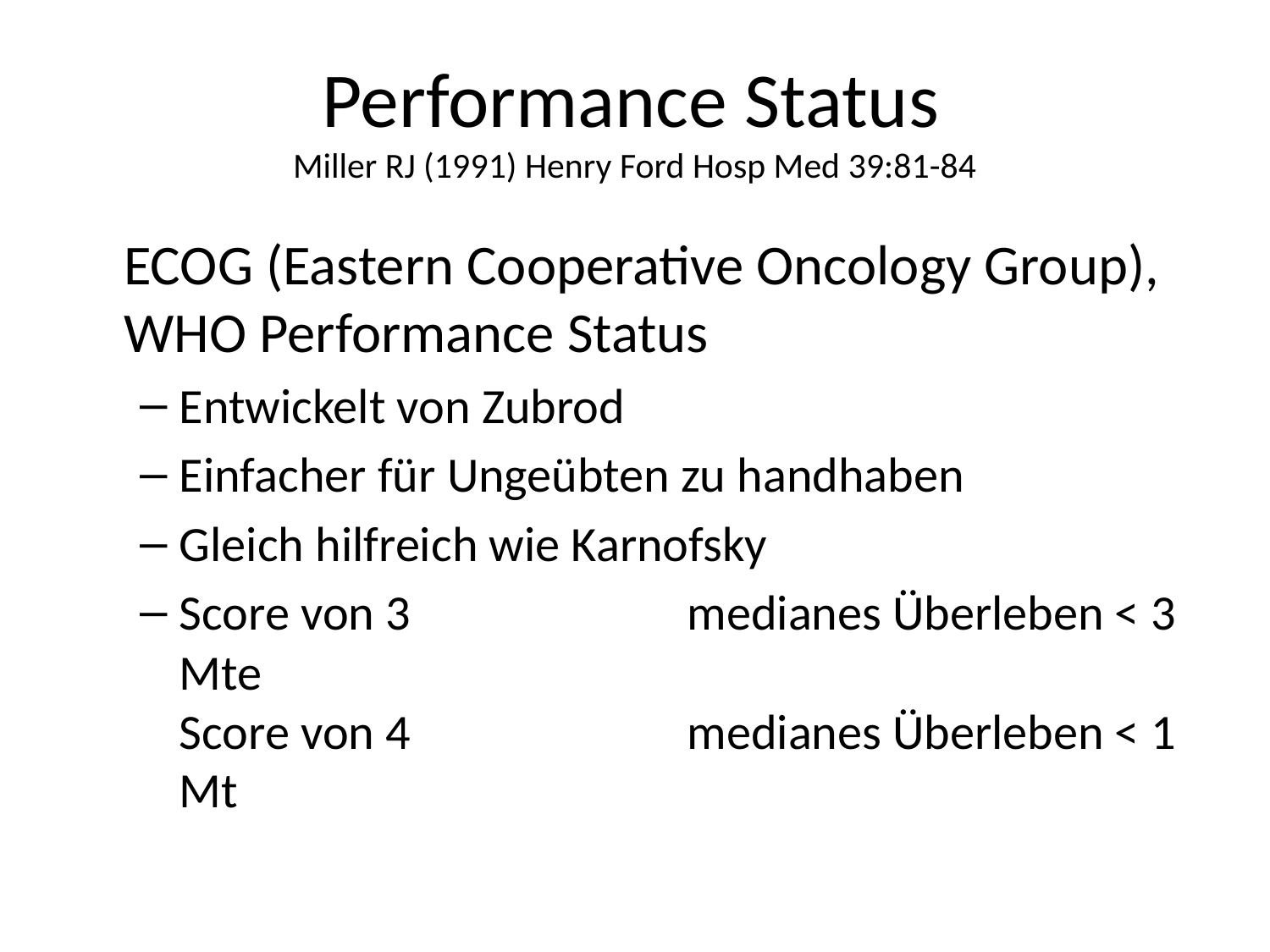

# Performance Status Miller RJ (1991) Henry Ford Hosp Med 39:81-84
	ECOG (Eastern Cooperative Oncology Group), WHO Performance Status
Entwickelt von Zubrod
Einfacher für Ungeübten zu handhaben
Gleich hilfreich wie Karnofsky
Score von 3 			medianes Überleben < 3 Mte
Score von 4			medianes Überleben < 1 Mt